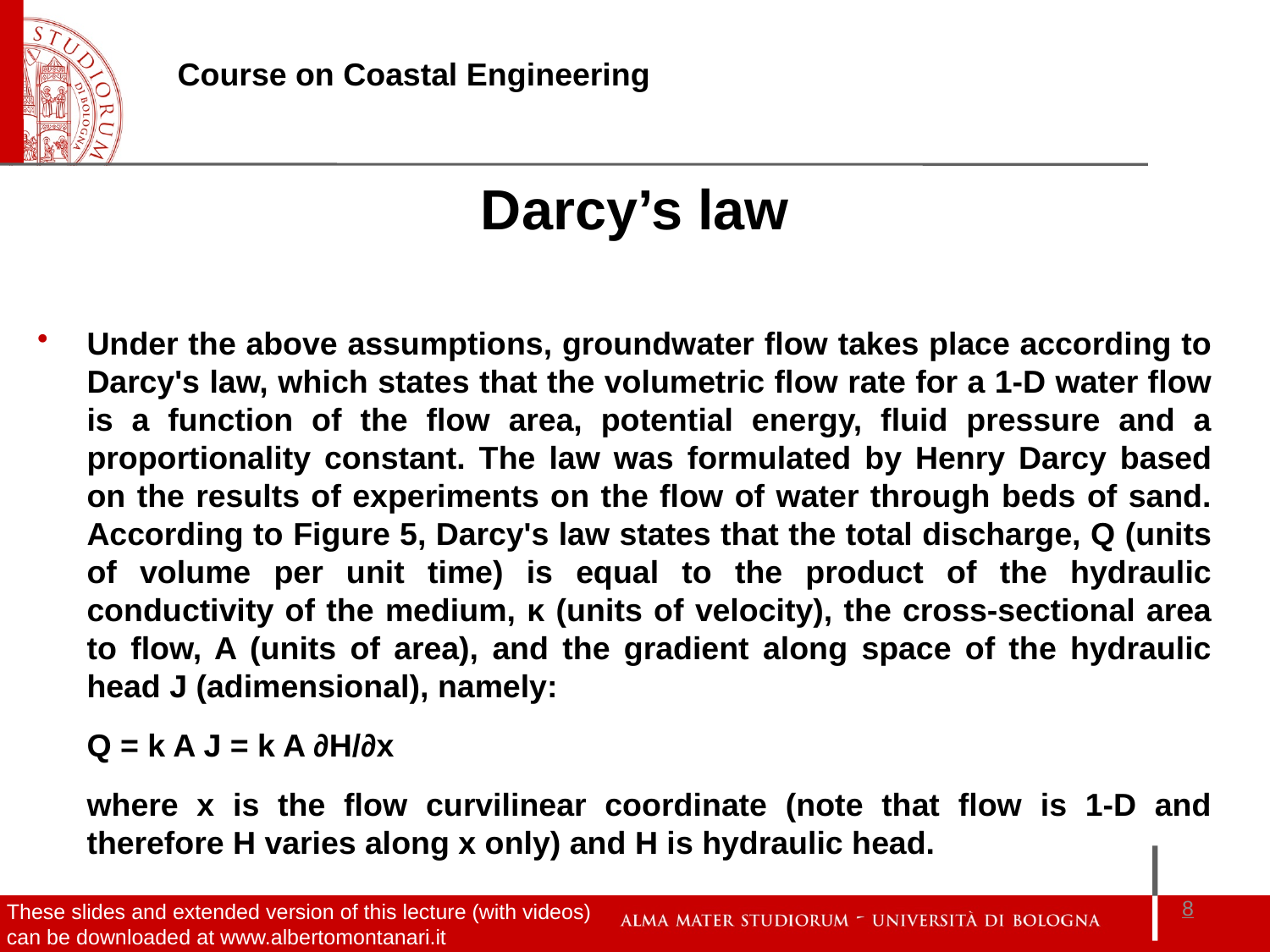

Darcy’s law
Under the above assumptions, groundwater flow takes place according to Darcy's law, which states that the volumetric flow rate for a 1-D water flow is a function of the flow area, potential energy, fluid pressure and a proportionality constant. The law was formulated by Henry Darcy based on the results of experiments on the flow of water through beds of sand. According to Figure 5, Darcy's law states that the total discharge, Q (units of volume per unit time) is equal to the product of the hydraulic conductivity of the medium, κ (units of velocity), the cross-sectional area to flow, A (units of area), and the gradient along space of the hydraulic head J (adimensional), namely:
	Q = k A J = k A ∂H/∂x
	where x is the flow curvilinear coordinate (note that flow is 1-D and therefore H varies along x only) and H is hydraulic head.
8